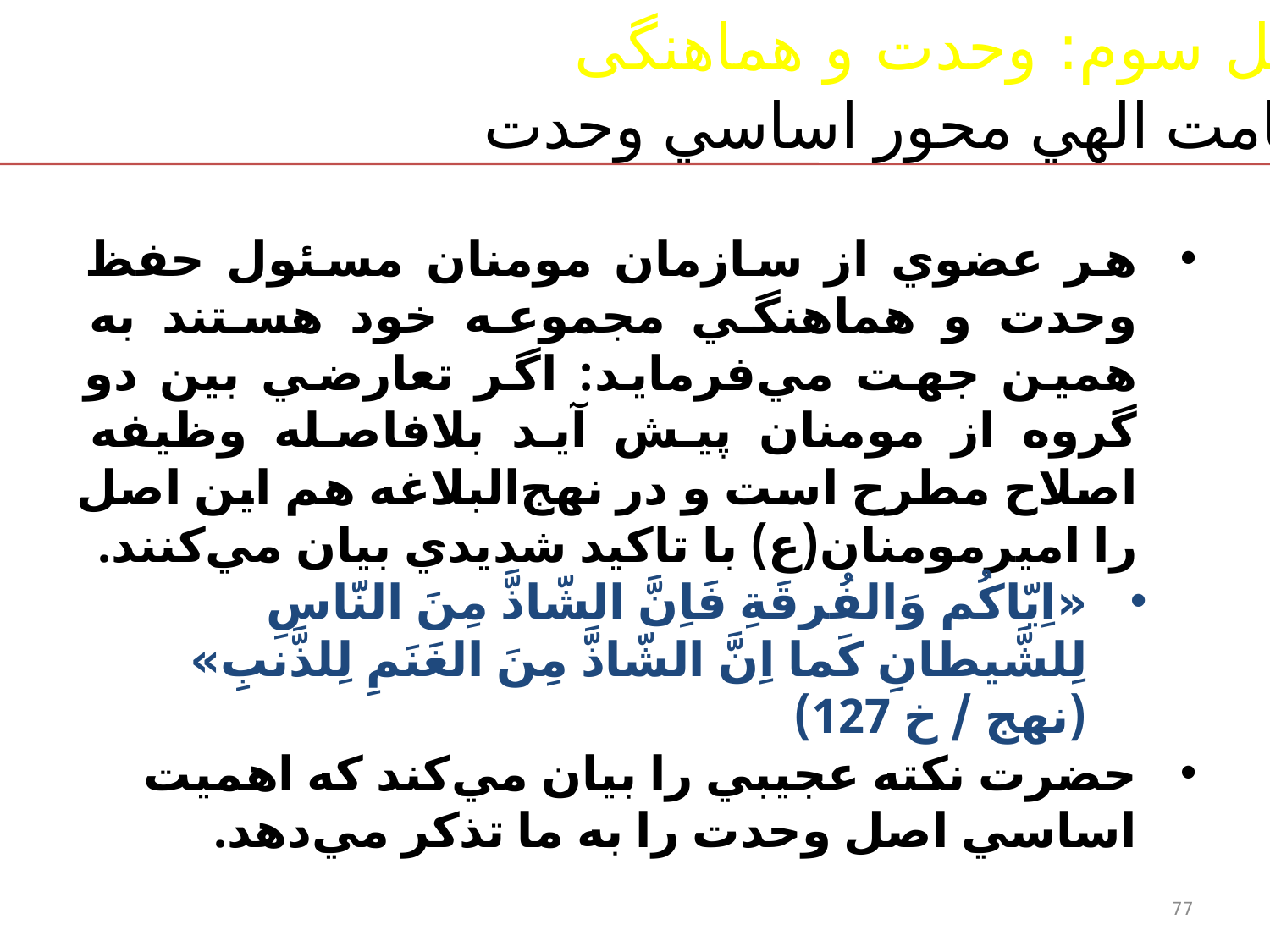

اصل سوم: وحدت و هماهنگی
# امامت الهي محور اساسي وحدت

هر عضوي از سازمان مومنان مسئول حفظ وحدت و هماهنگي مجموعه خود هستند به همين جهت مي‌فرمايد: اگر تعارضي بين دو گروه از مومنان پيش آيد بلافاصله وظيفه اصلاح مطرح است و در نهج‌البلاغه هم اين اصل را اميرمومنان(ع) با تاكيد شديدي بيان مي‌كنند.
«اِيّاكُم وَالفُرقَةِ فَاِنَّ الشّاذَّ مِنَ النّاسِ لِلشَّيطانِ كَما اِنَّ الشّاذَّ مِنَ الغَنَمِ لِلذَّنبِ» (نهج / خ 127)
حضرت نكته عجيبي را بيان مي‌كند كه اهميت اساسي اصل وحدت را به ما تذكر مي‌دهد.
77